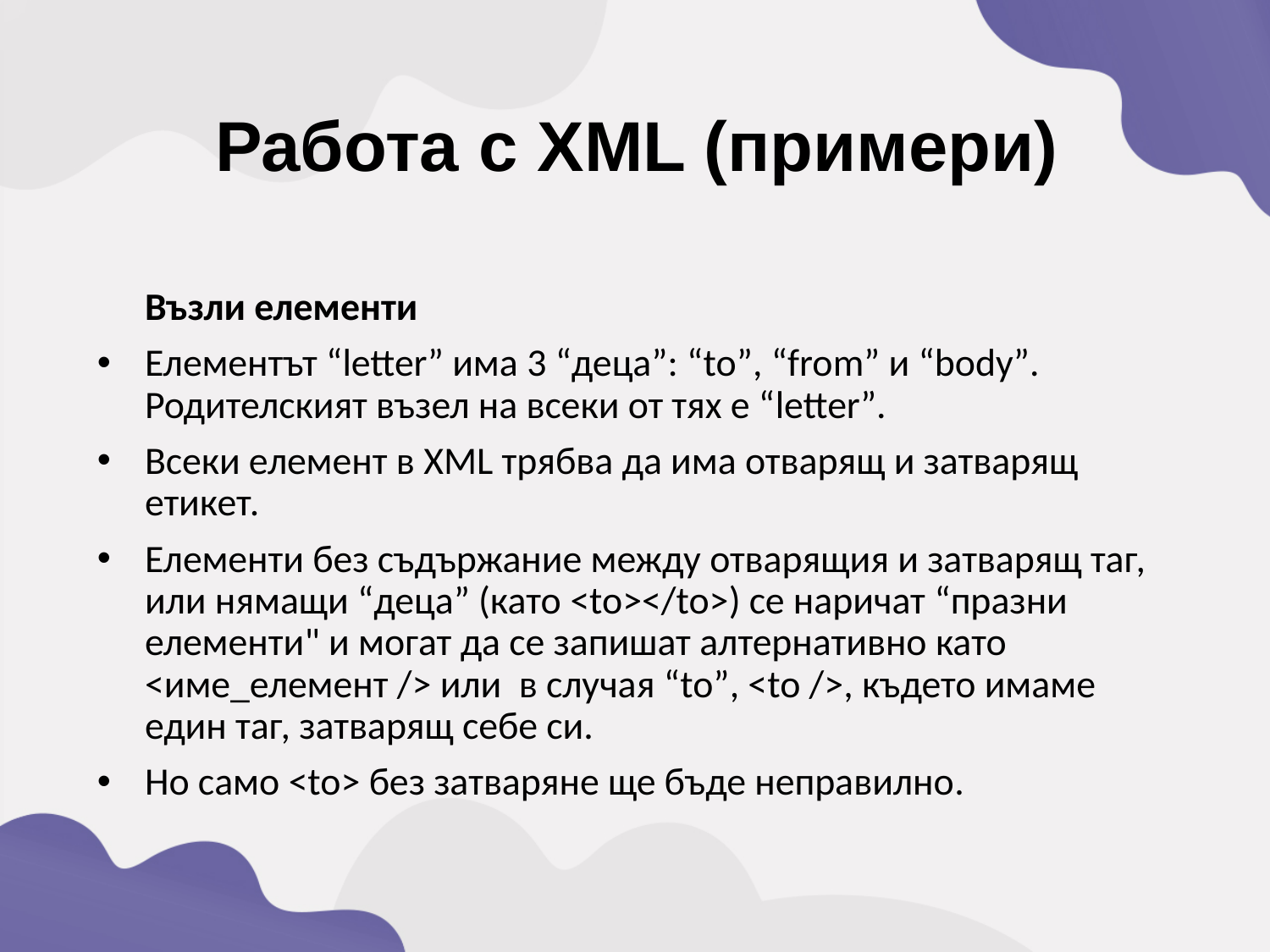

Работа с XML (примери)
	Възли елементи
Елементът “letter” има 3 “деца”: “to”, “from” и “body”. Родителският възел на всеки от тях е “letter”.
Всеки елемент в XML трябва да има отварящ и затварящ етикет.
Елементи без съдържание между отварящия и затварящ таг, или нямащи “деца” (като <to></to>) се наричат “празни елементи" и могат да се запишат алтернативно като  <име_елемент /> или  в случая “to”, <to />, където имаме един таг, затварящ себе си.
Но само <to> без затваряне ще бъде неправилно.